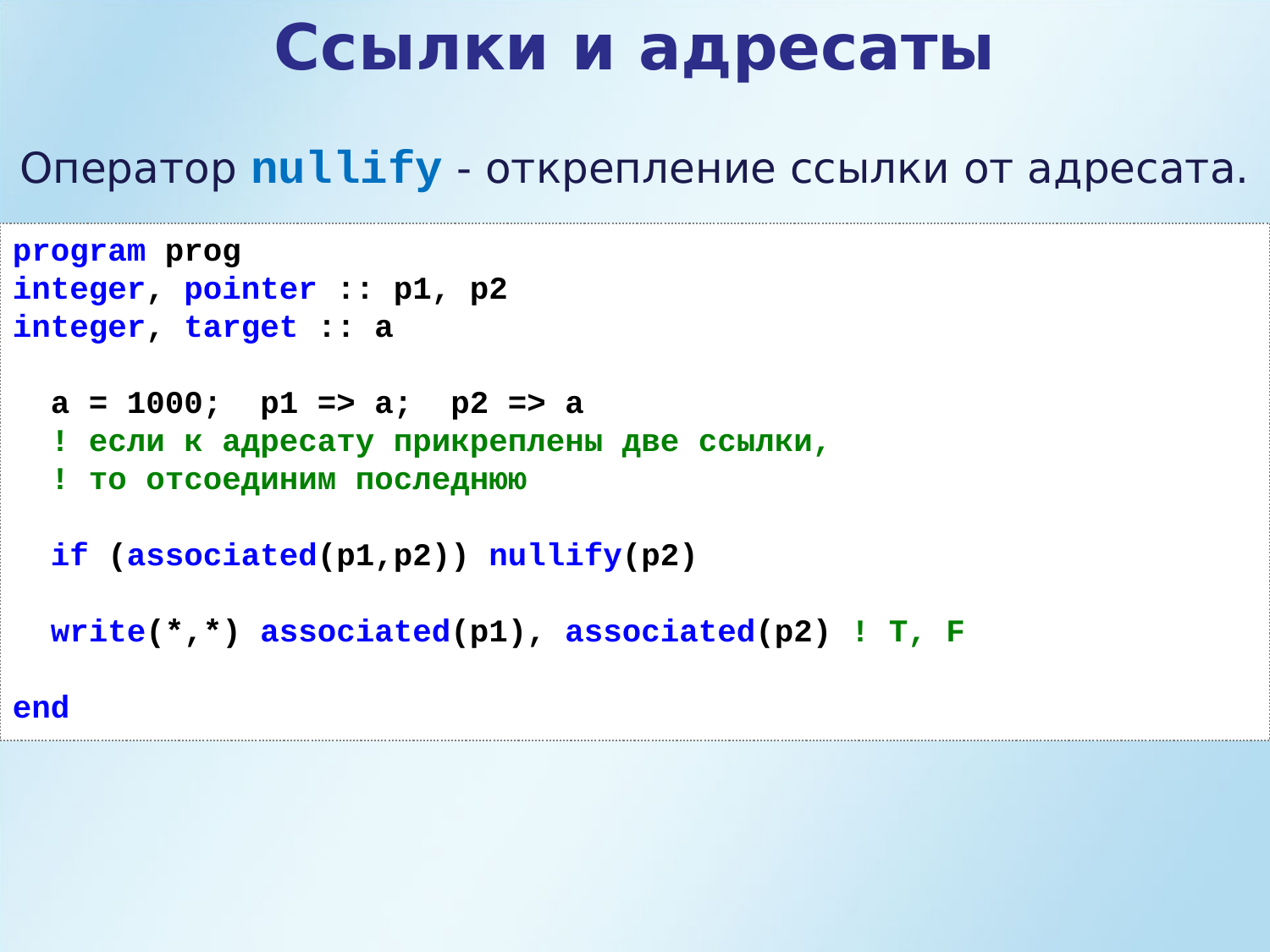

Ссылки и адресаты
Оператор nullify - открепление ссылки от адресата.
program prog
integer, pointer :: p1, p2
integer, target :: a

  a = 1000;  p1 => a;  p2 => a
  ! если к адресату прикреплены две ссылки,
  ! то отсоединим последнюю

  if (associated(p1,p2)) nullify(p2)

  write(*,*) associated(p1), associated(p2) ! T, F

end